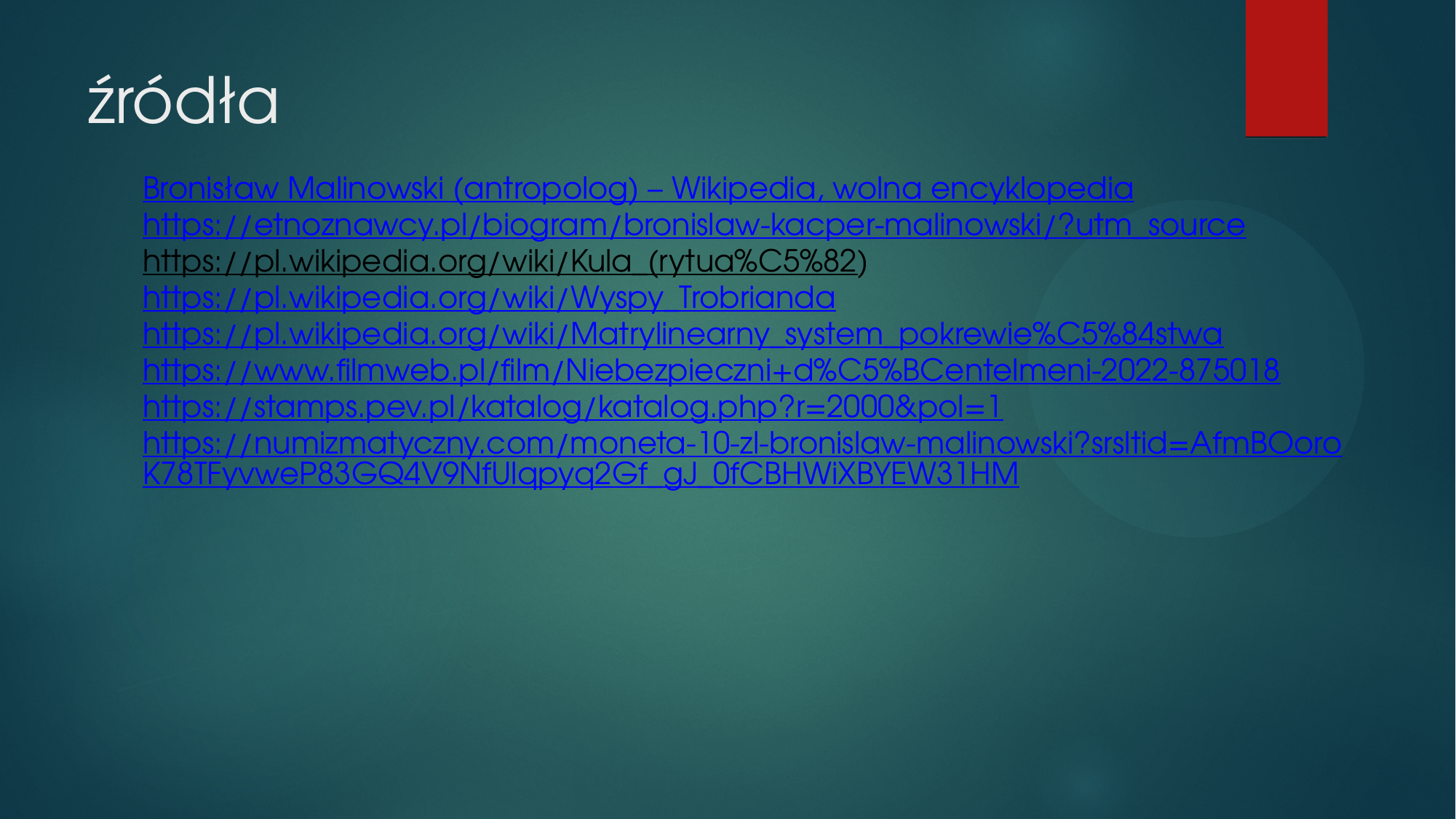

# źródła
Bronisław Malinowski (antropolog) – Wikipedia, wolna encyklopedia
https://etnoznawcy.pl/biogram/bronislaw-kacper-malinowski/?utm_source
https://pl.wikipedia.org/wiki/Kula_(rytua%C5%82)
https://pl.wikipedia.org/wiki/Wyspy_Trobrianda
https://pl.wikipedia.org/wiki/Matrylinearny_system_pokrewie%C5%84stwa
https://www.filmweb.pl/film/Niebezpieczni+d%C5%BCentelmeni-2022-875018
https://stamps.pev.pl/katalog/katalog.php?r=2000&pol=1
https://numizmatyczny.com/moneta-10-zl-bronislaw-malinowski?srsltid=AfmBOoroK78TFyvweP83GQ4V9NfUlqpyq2Gf_gJ_0fCBHWiXBYEW31HM